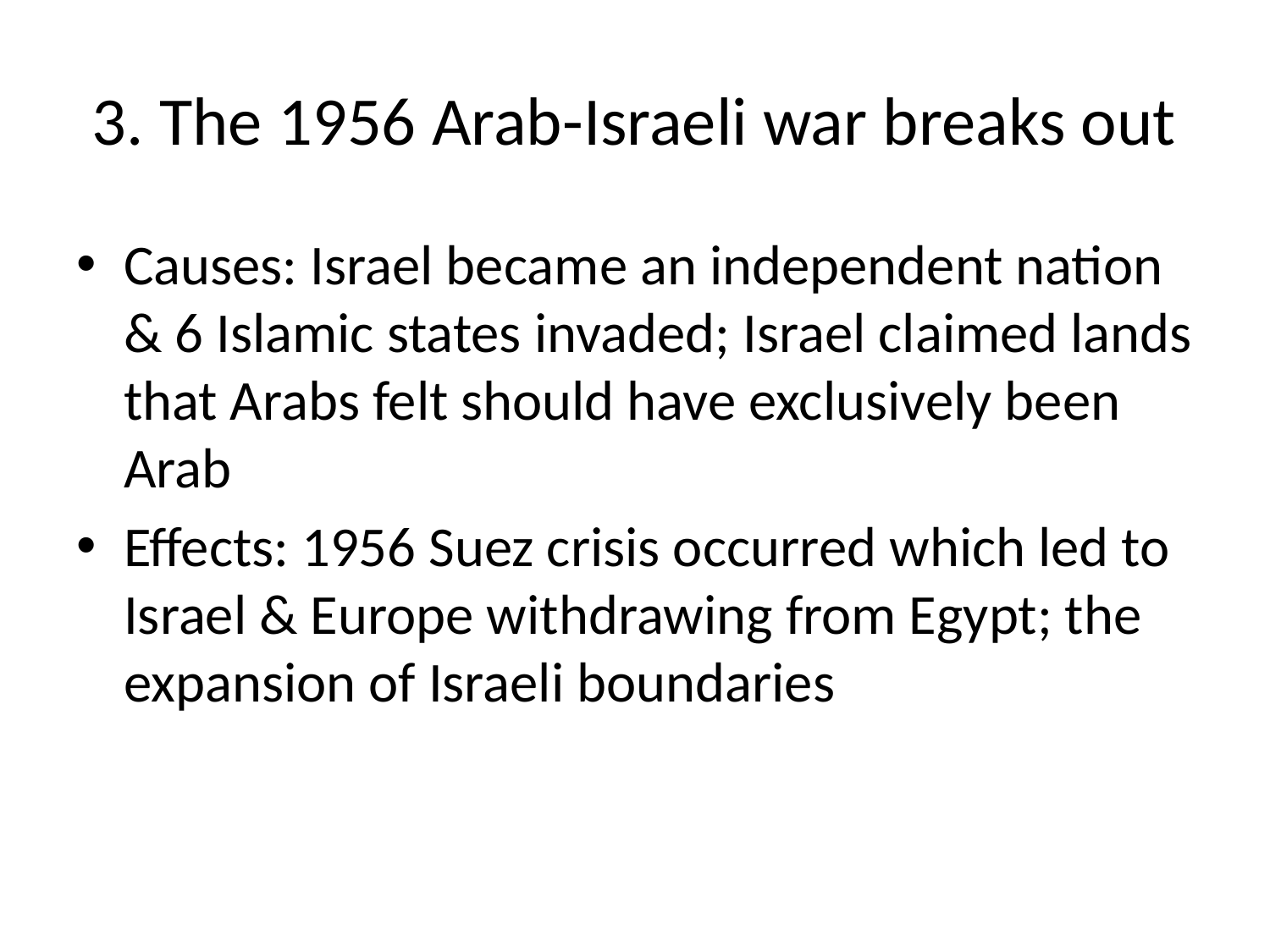

# 3. The 1956 Arab-Israeli war breaks out
Causes: Israel became an independent nation & 6 Islamic states invaded; Israel claimed lands that Arabs felt should have exclusively been Arab
Effects: 1956 Suez crisis occurred which led to Israel & Europe withdrawing from Egypt; the expansion of Israeli boundaries